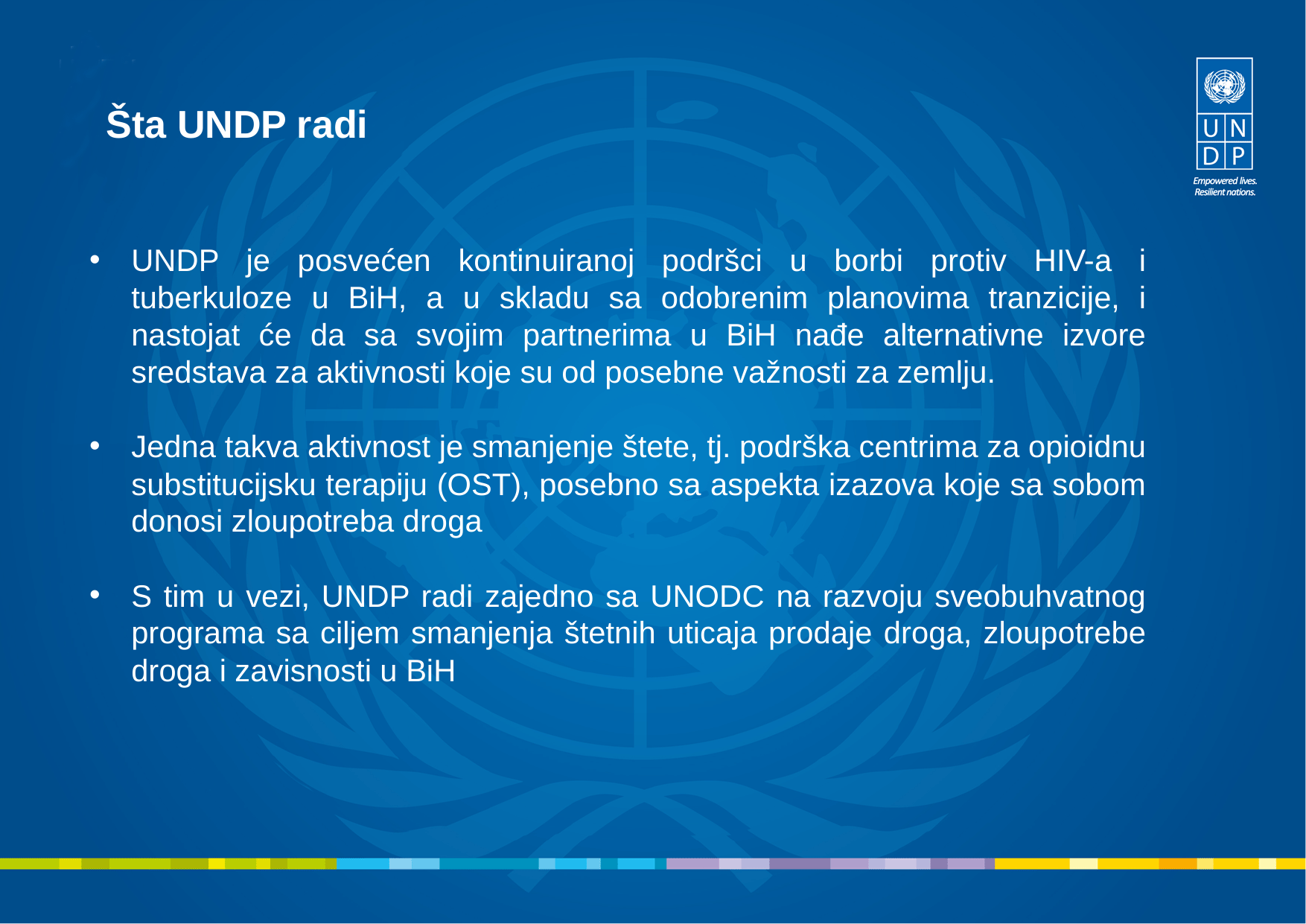

Šta UNDP radi
UNDP je posvećen kontinuiranoj podršci u borbi protiv HIV-a i tuberkuloze u BiH, a u skladu sa odobrenim planovima tranzicije, i nastojat će da sa svojim partnerima u BiH nađe alternativne izvore sredstava za aktivnosti koje su od posebne važnosti za zemlju.

Jedna takva aktivnost je smanjenje štete, tj. podrška centrima za opioidnu substitucijsku terapiju (OST), posebno sa aspekta izazova koje sa sobom donosi zloupotreba droga

S tim u vezi, UNDP radi zajedno sa UNODC na razvoju sveobuhvatnog programa sa ciljem smanjenja štetnih uticaja prodaje droga, zloupotrebe droga i zavisnosti u BiH